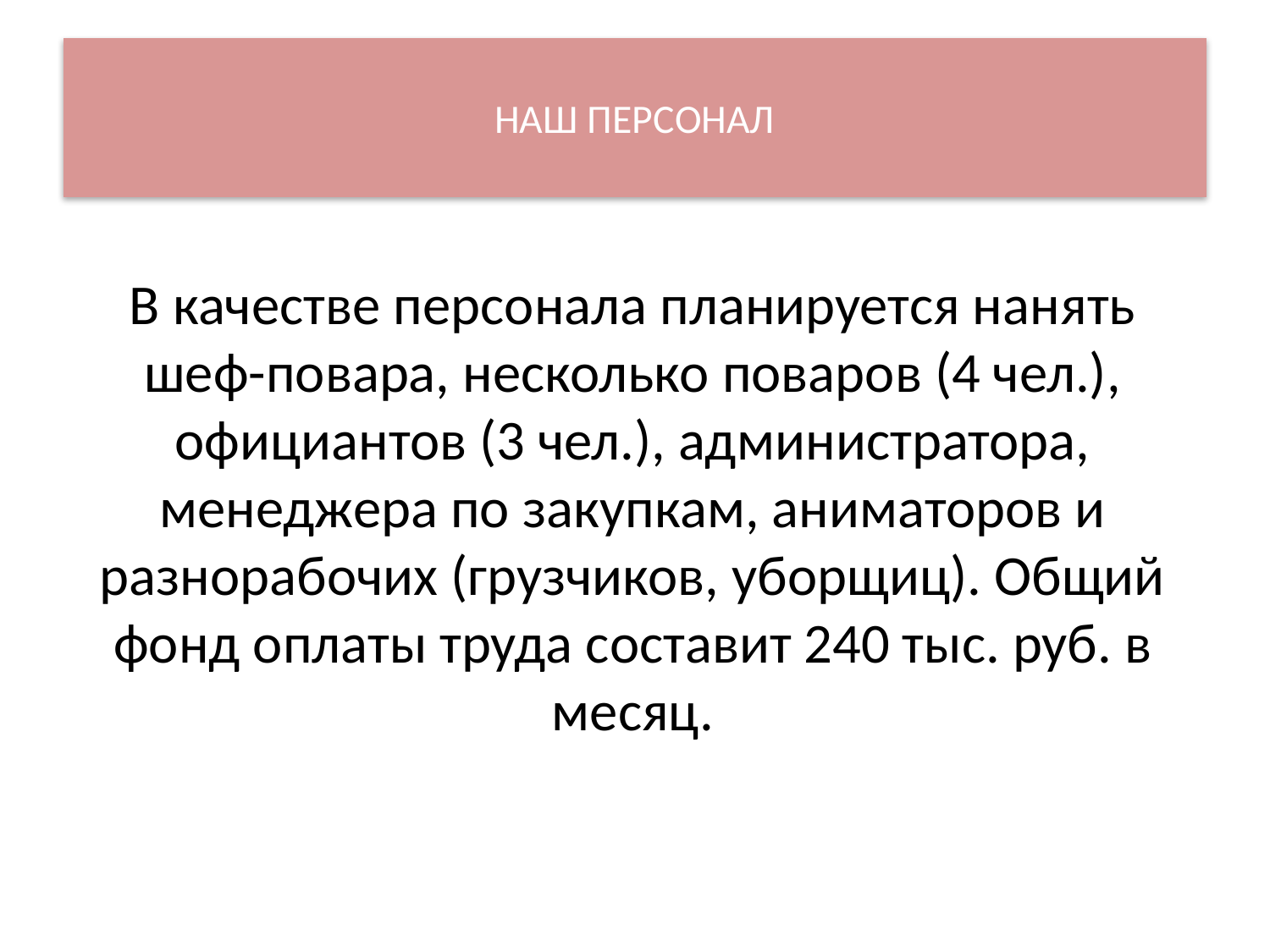

# НАШ ПЕРСОНАЛ
В качестве персонала планируется нанять шеф-повара, несколько поваров (4 чел.), официантов (3 чел.), администратора, менеджера по закупкам, аниматоров и разнорабочих (грузчиков, уборщиц). Общий фонд оплаты труда составит 240 тыс. руб. в месяц.